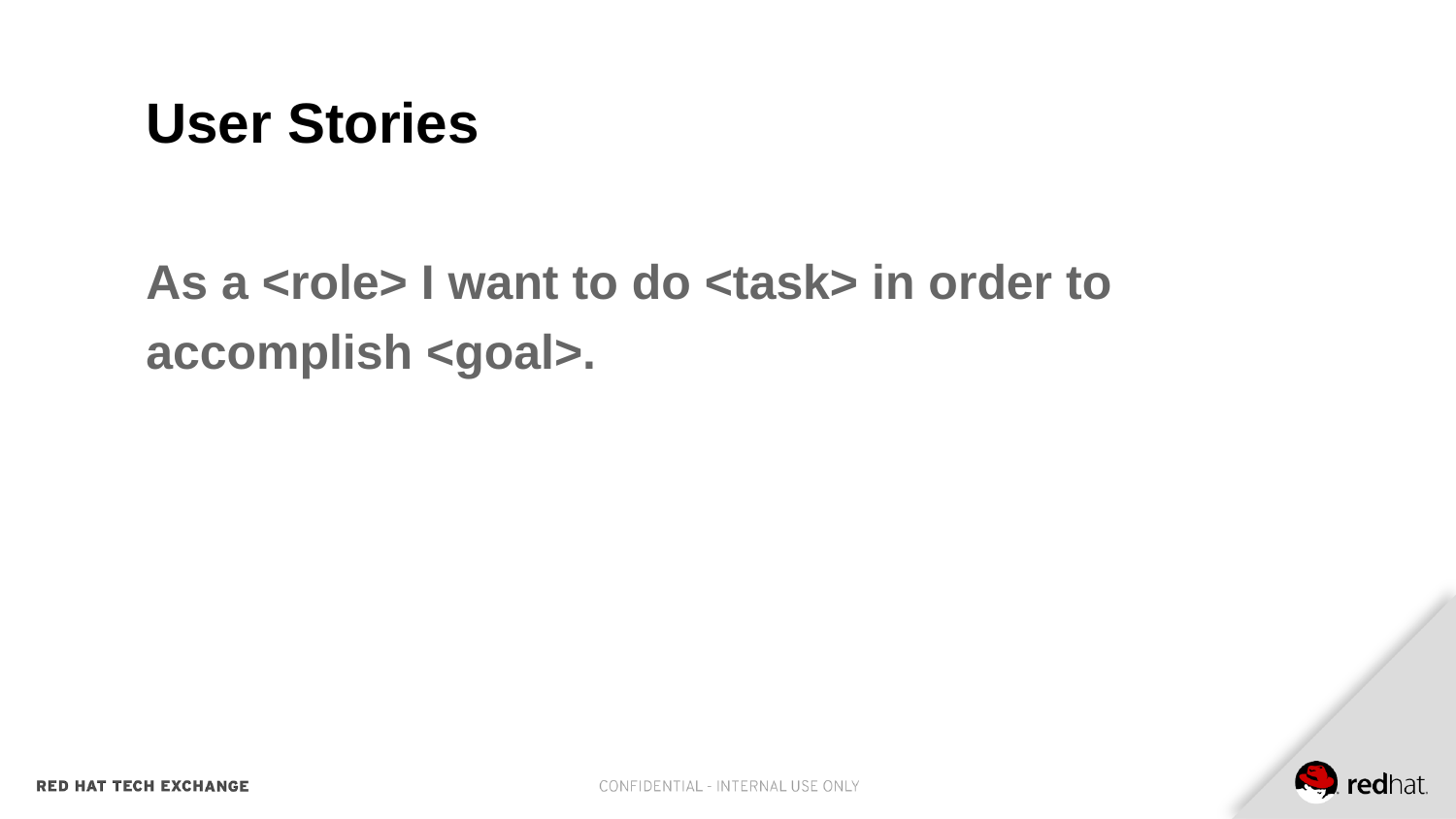

# User Stories

As a <role> I want to do <task> in order to accomplish <goal>.